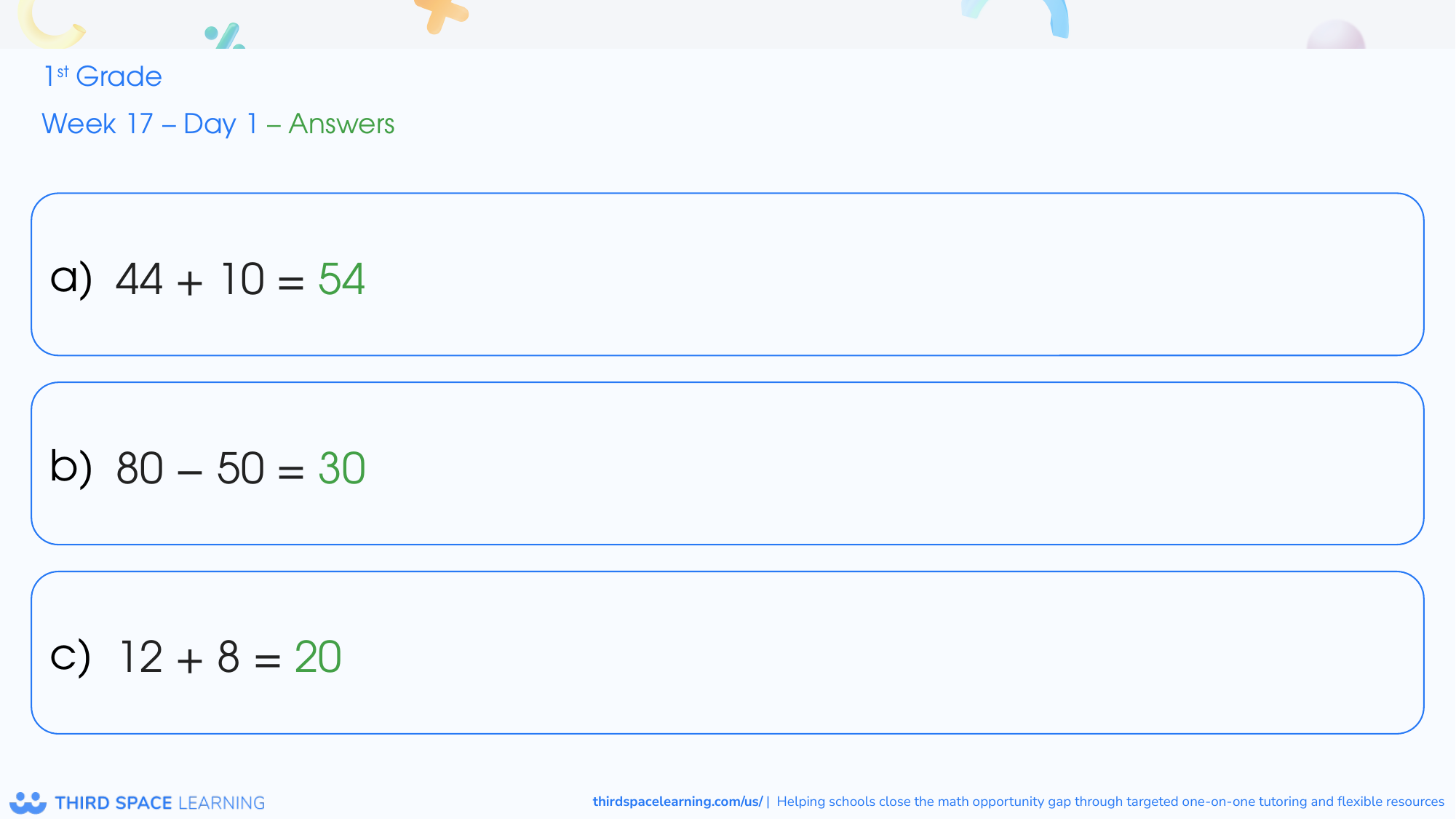

1st Grade
Week 17 – Day 1 – Answers
44 + 10 = 54
80 − 50 = 30
12 + 8 = 20